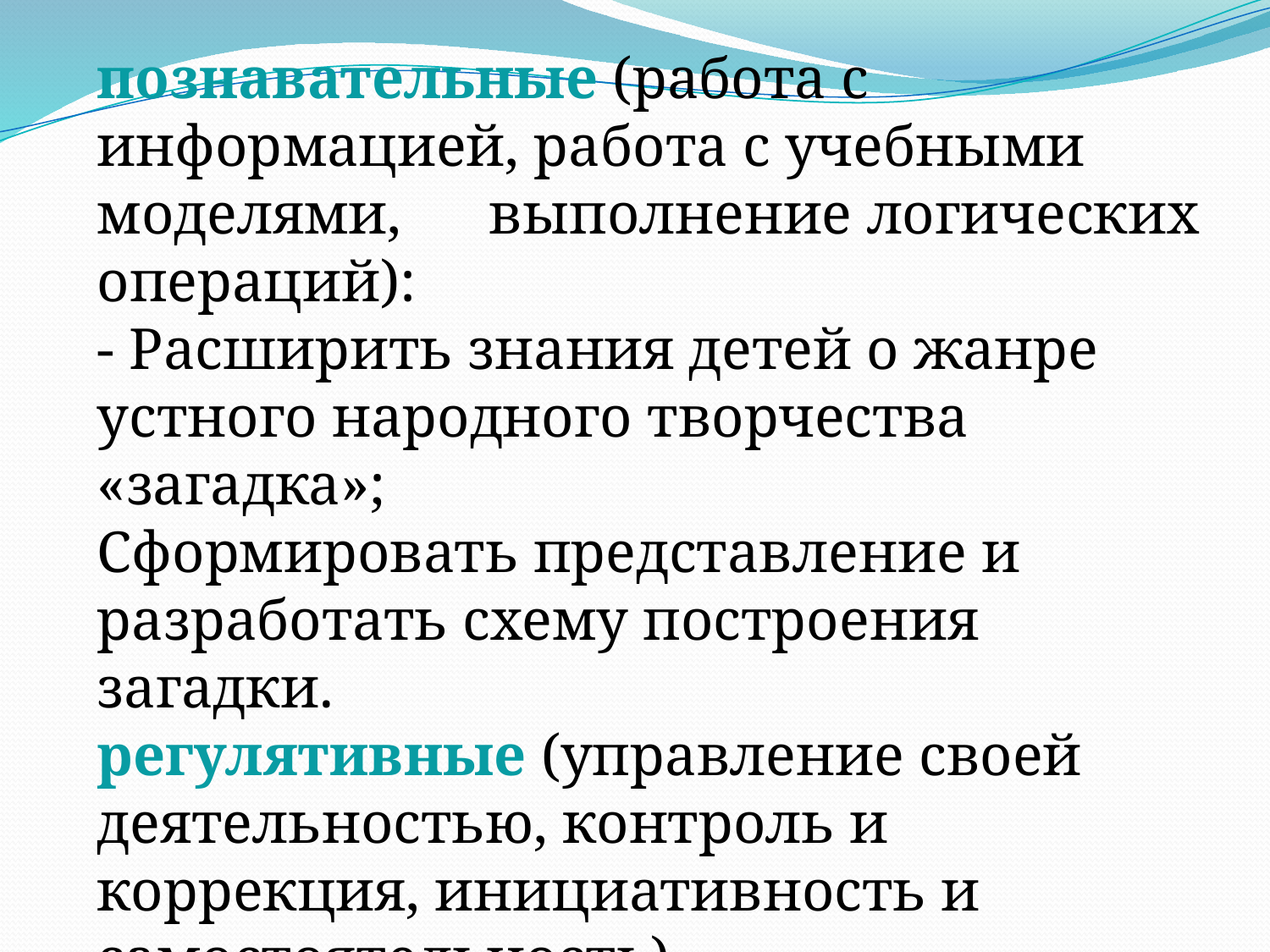

познавательные (работа с информацией, работа с учебными моделями,      выполнение логических операций):
- Расширить знания детей о жанре устного народного творчества  «загадка»;
Сформировать представление и разработать схему построения загадки.
регулятивные (управление своей деятельностью, контроль и коррекция, инициативность и самостоятельность)
коммуникативные: речевая деятельность, навыки сотрудничества